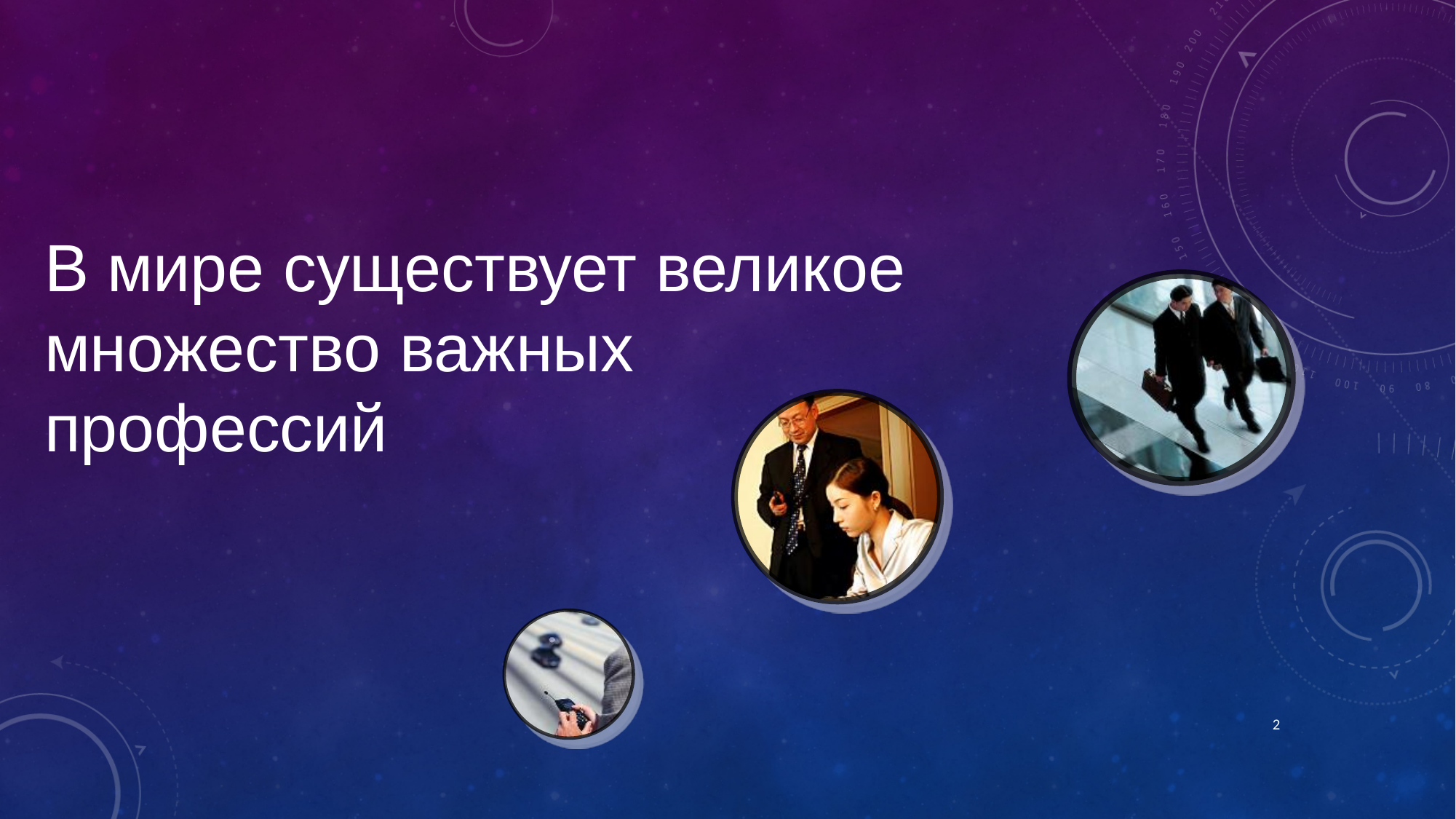

В мире существует великое множество важных профессий

2